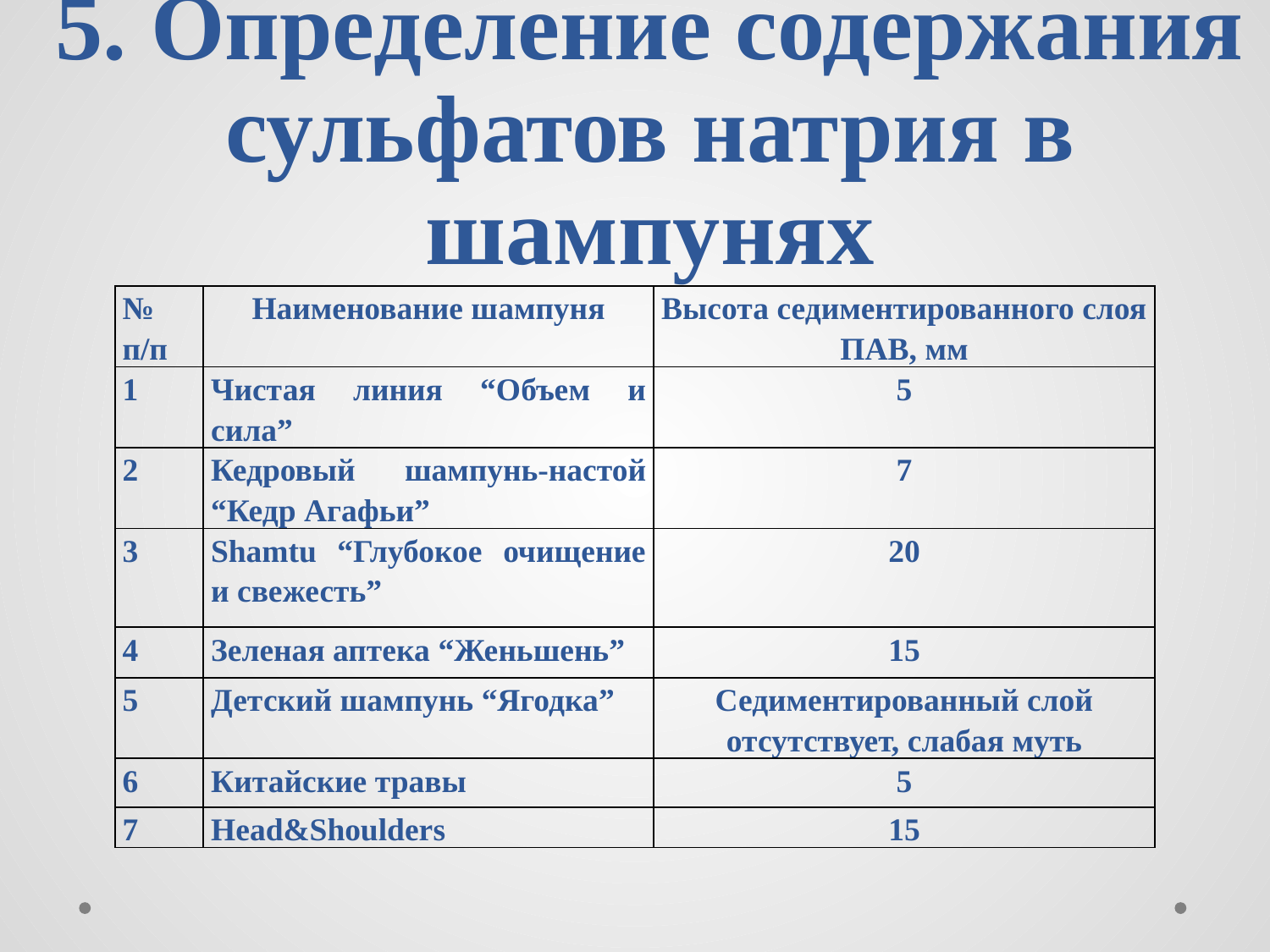

# 5. Определение содержания сульфатов натрия в шампунях
| № п/п | Наименование шампуня | Высота седиментированного слоя ПАВ, мм |
| --- | --- | --- |
| 1 | Чистая линия “Объем и сила” | 5 |
| 2 | Кедровый шампунь-настой “Кедр Агафьи” | 7 |
| 3 | Shamtu “Глубокое очищение и свежесть” | 20 |
| 4 | Зеленая аптека “Женьшень” | 15 |
| 5 | Детский шампунь “Ягодка” | Седиментированный слой отсутствует, слабая муть |
| 6 | Китайские травы | 5 |
| 7 | Head&Shoulders | 15 |